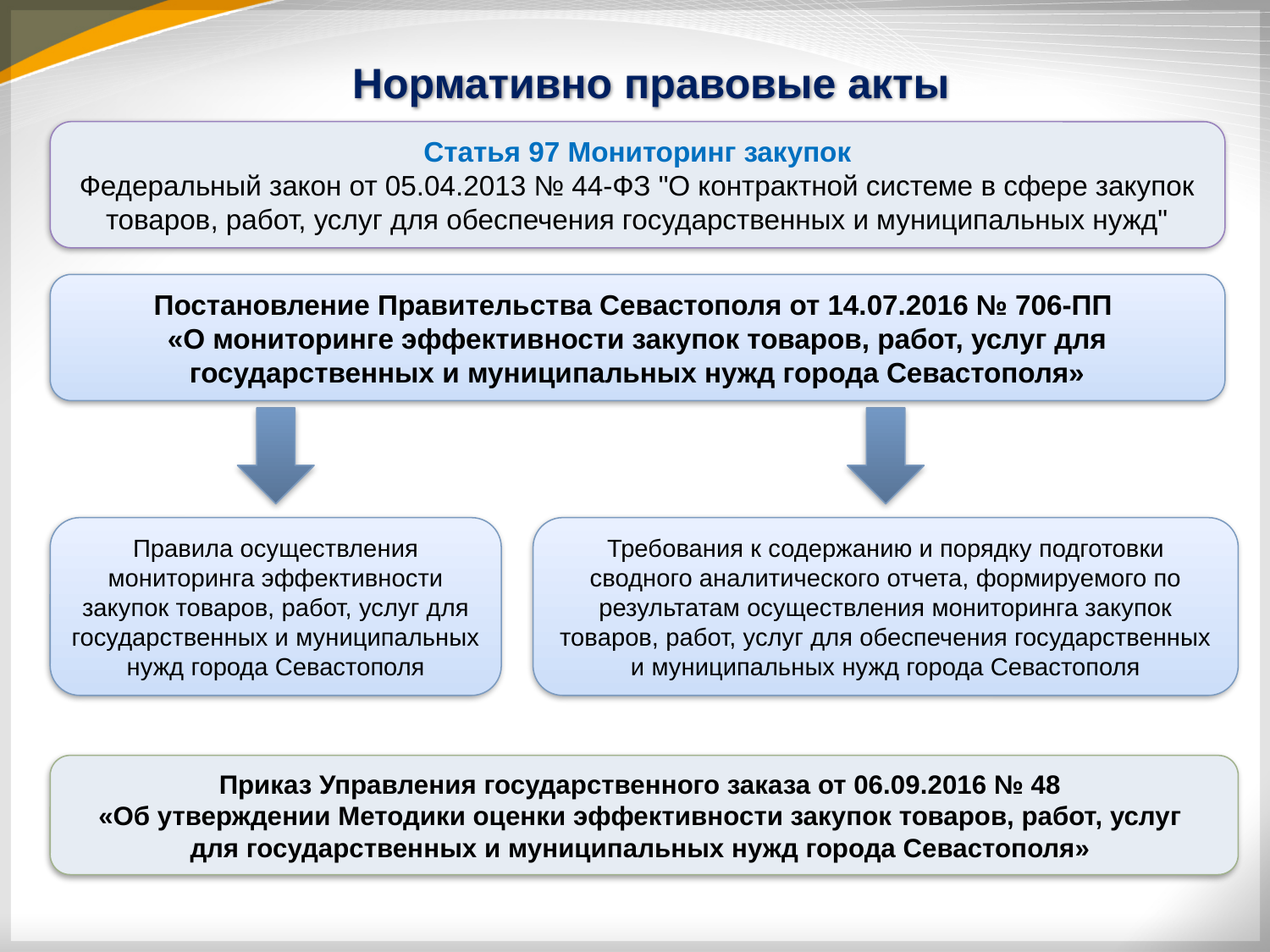

# Нормативно правовые акты
Статья 97 Мониторинг закупок
Федеральный закон от 05.04.2013 № 44-ФЗ "О контрактной системе в сфере закупок товаров, работ, услуг для обеспечения государственных и муниципальных нужд"
Постановление Правительства Севастополя от 14.07.2016 № 706-ПП
«О мониторинге эффективности закупок товаров, работ, услуг для государственных и муниципальных нужд города Севастополя»

Правила осуществления мониторинга эффективности закупок товаров, работ, услуг для государственных и муниципальных нужд города Севастополя
Требования к содержанию и порядку подготовки сводного аналитического отчета, формируемого по результатам осуществления мониторинга закупок товаров, работ, услуг для обеспечения государственных и муниципальных нужд города Севастополя
Приказ Управления государственного заказа от 06.09.2016 № 48
«Об утверждении Методики оценки эффективности закупок товаров, работ, услуг
для государственных и муниципальных нужд города Севастополя»